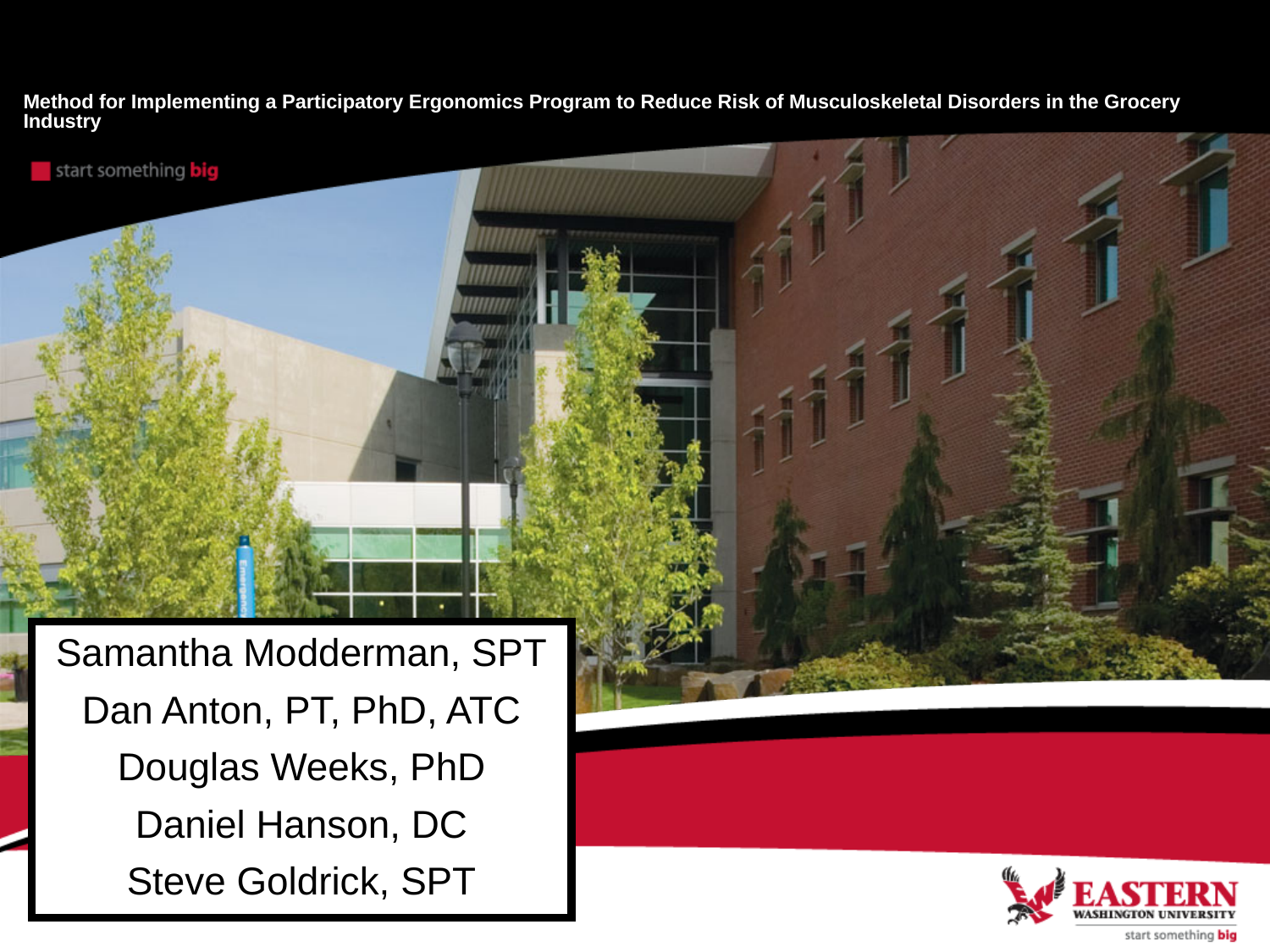

# Method for Implementing a Participatory Ergonomics Program to Reduce Risk of Musculoskeletal Disorders in the Grocery Industry
Samantha Modderman, SPT
Dan Anton, PT, PhD, ATC
Douglas Weeks, PhD
Daniel Hanson, DC
Steve Goldrick, SPT